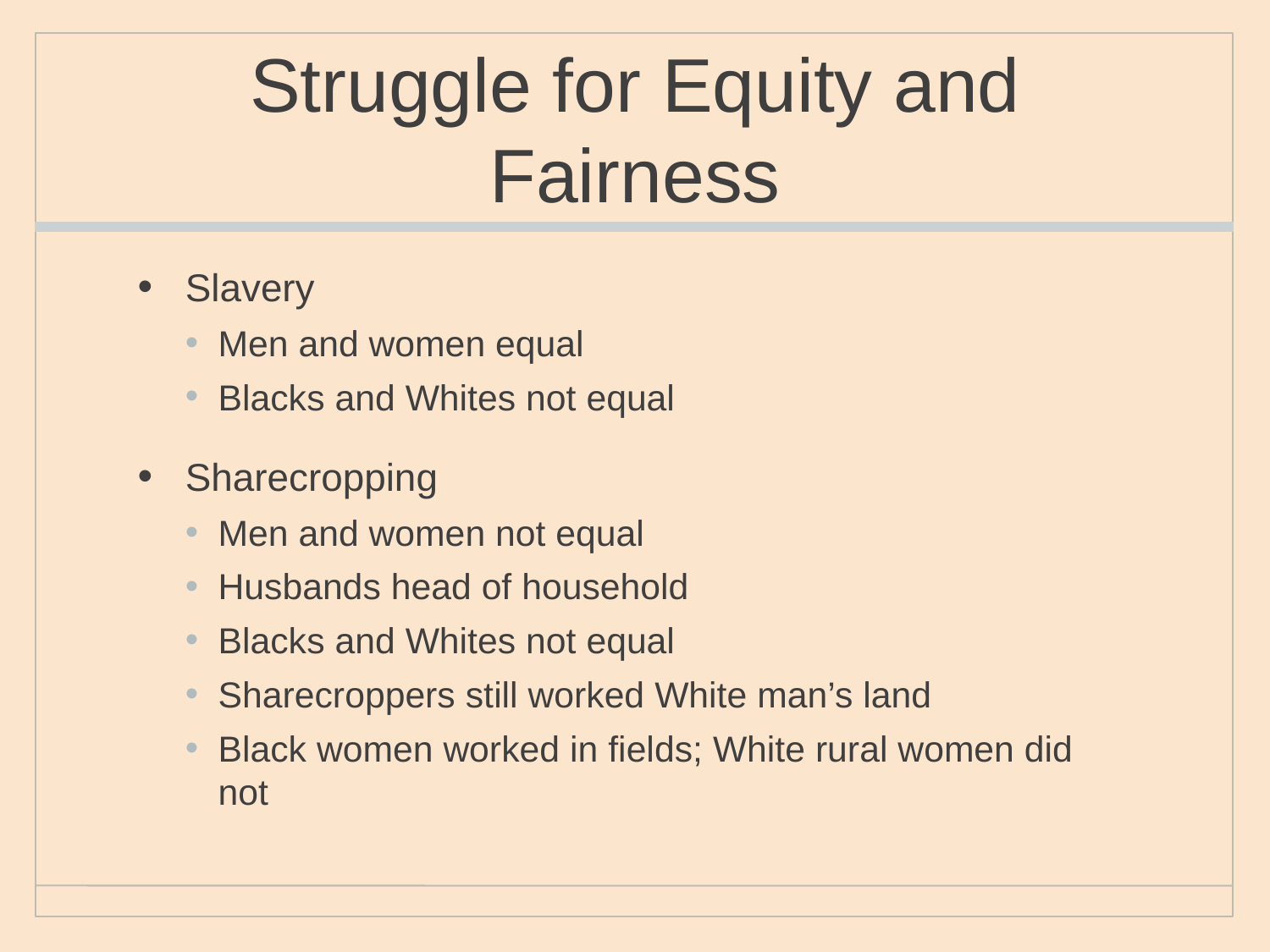

# Struggle for Equity and Fairness
Slavery
Men and women equal
Blacks and Whites not equal
Sharecropping
Men and women not equal
Husbands head of household
Blacks and Whites not equal
Sharecroppers still worked White man’s land
Black women worked in fields; White rural women did not